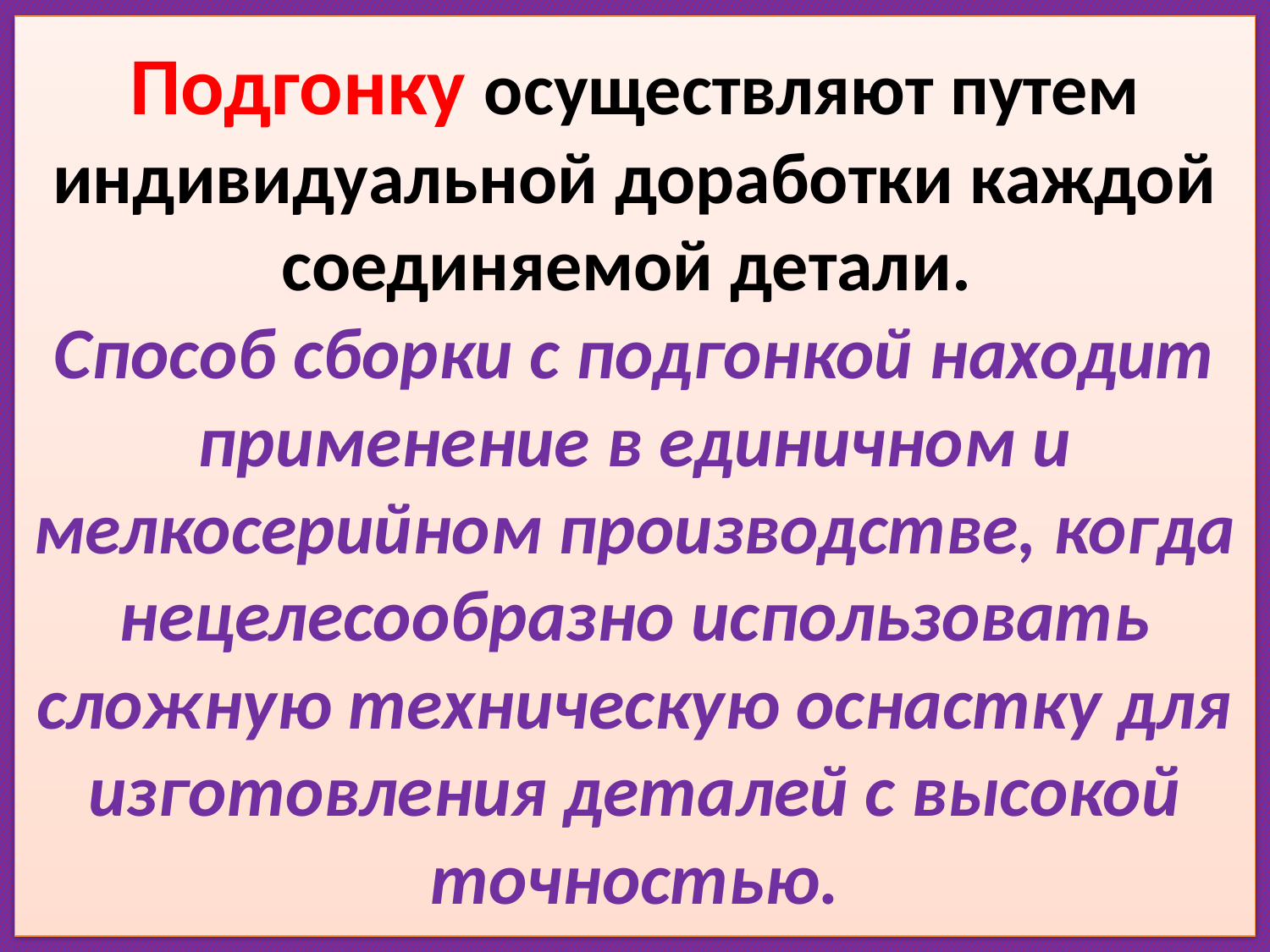

# Подгонку осуществляют путем индивидуальной доработки каждой соединяемой детали. Способ сборки с подгонкой находит применение в единичном и мелкосерийном производстве, когда нецелесообразно использовать сложную техническую оснастку для изготовления деталей с высокой точностью.